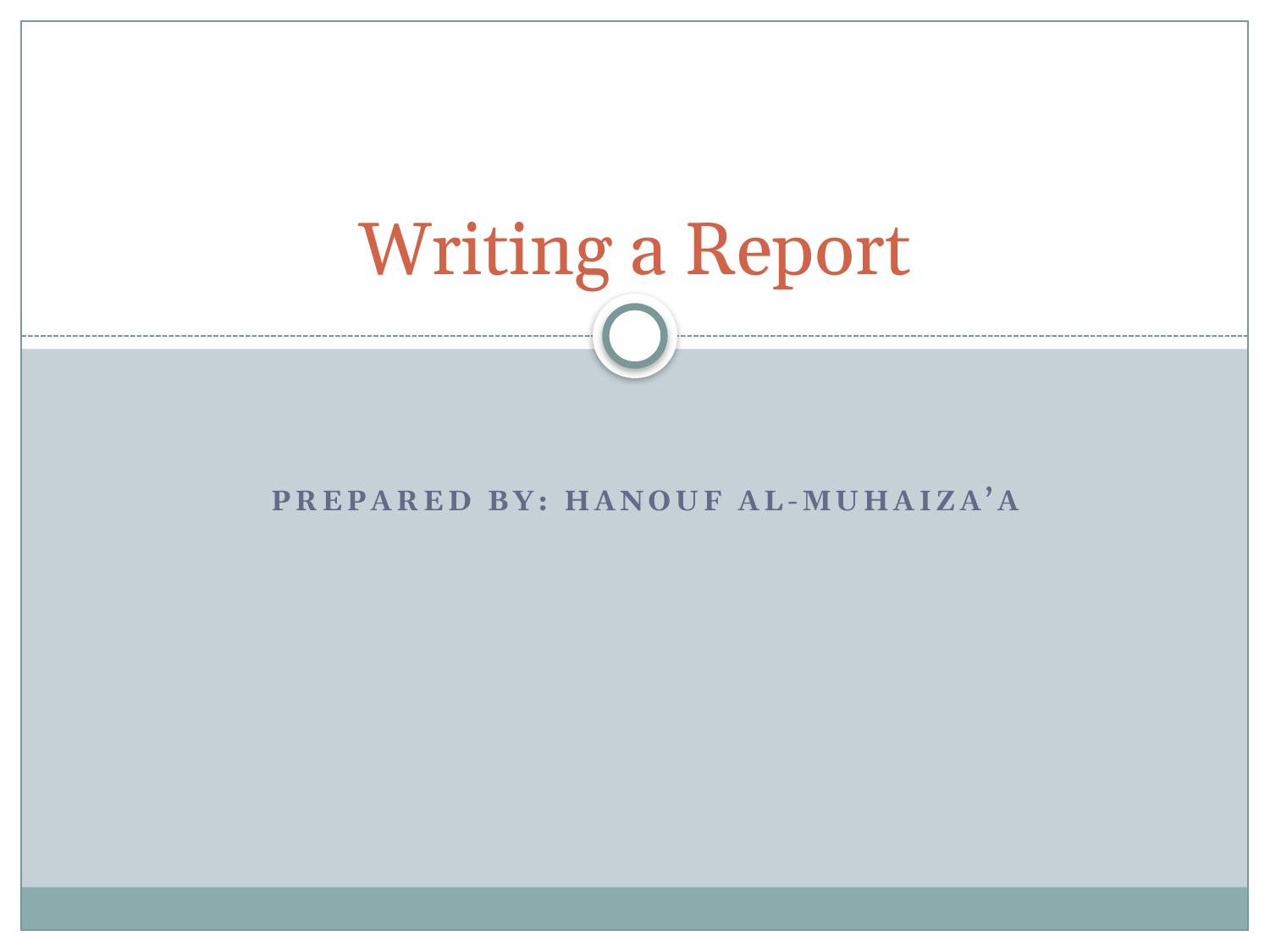

# Writing a Report
Prepared by: Hanouf al-muhaiza’a